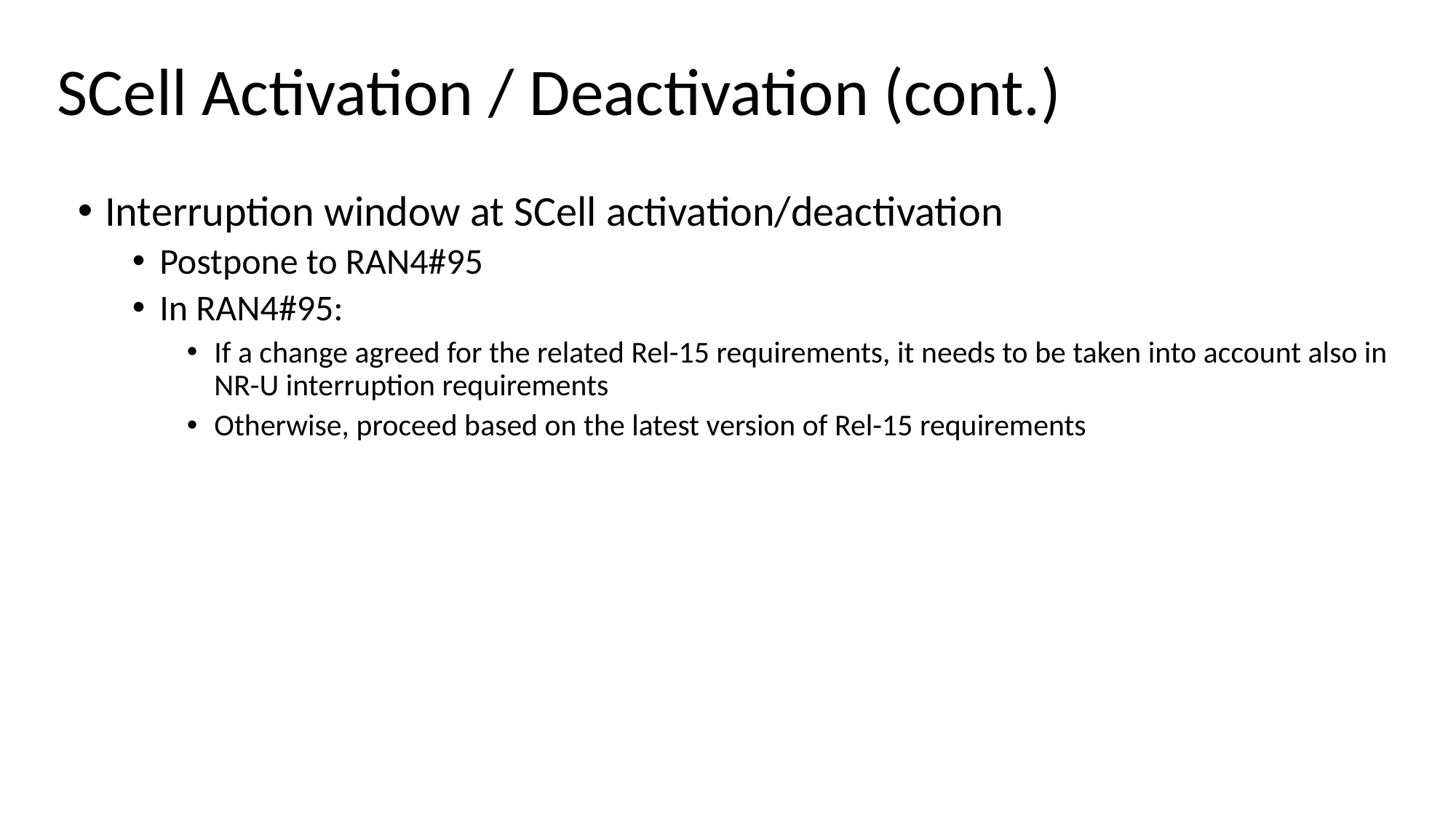

# SCell Activation / Deactivation (cont.)
Interruption window at SCell activation/deactivation
Postpone to RAN4#95
In RAN4#95:
If a change agreed for the related Rel-15 requirements, it needs to be taken into account also in NR-U interruption requirements
Otherwise, proceed based on the latest version of Rel-15 requirements